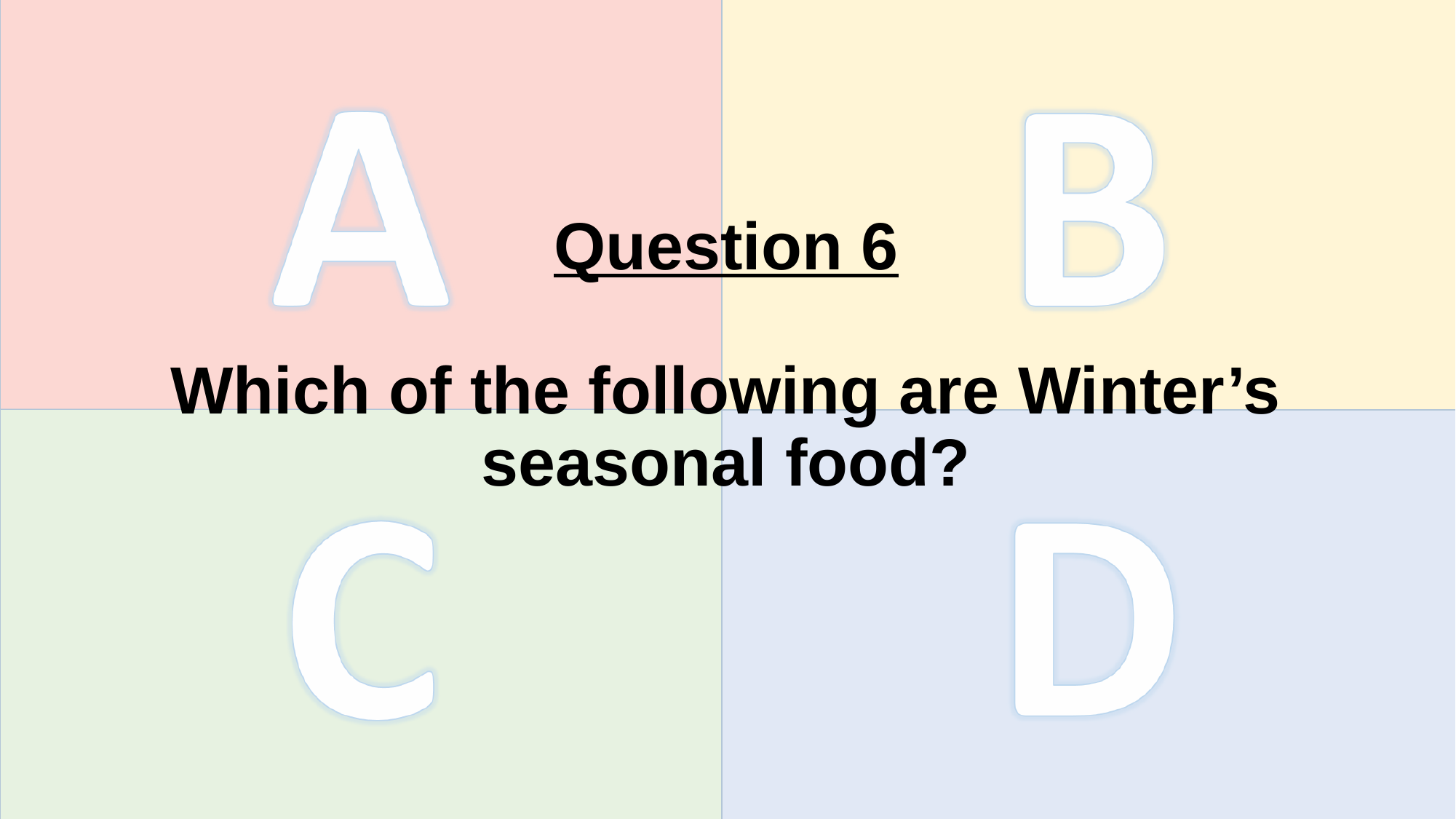

Question 6
Which of the following are Winter’s seasonal food?